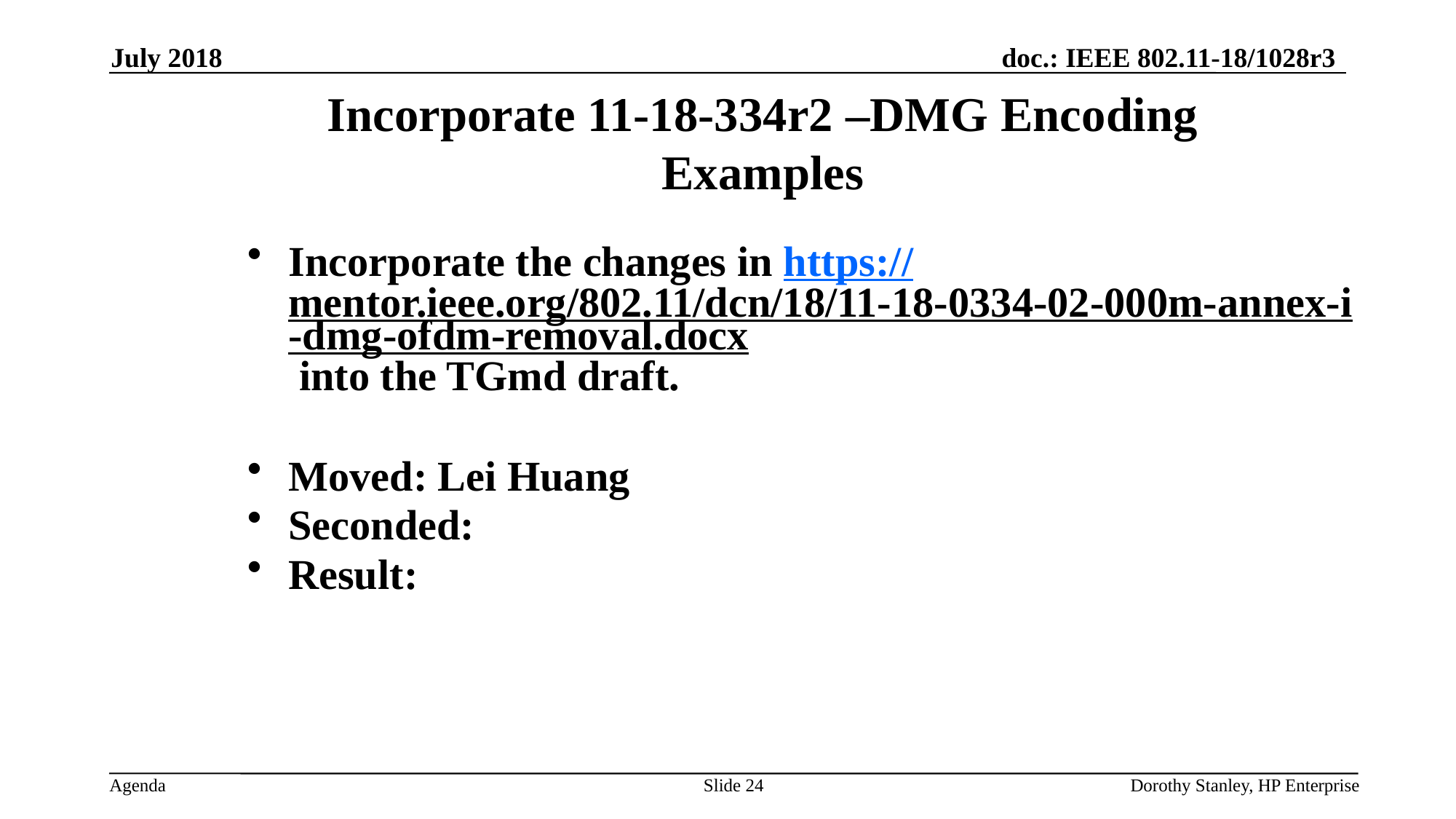

July 2018
Incorporate 11-18-334r2 –DMG Encoding Examples
Incorporate the changes in https://mentor.ieee.org/802.11/dcn/18/11-18-0334-02-000m-annex-i-dmg-ofdm-removal.docx into the TGmd draft.
Moved: Lei Huang
Seconded:
Result:

Slide 24
Dorothy Stanley, HP Enterprise